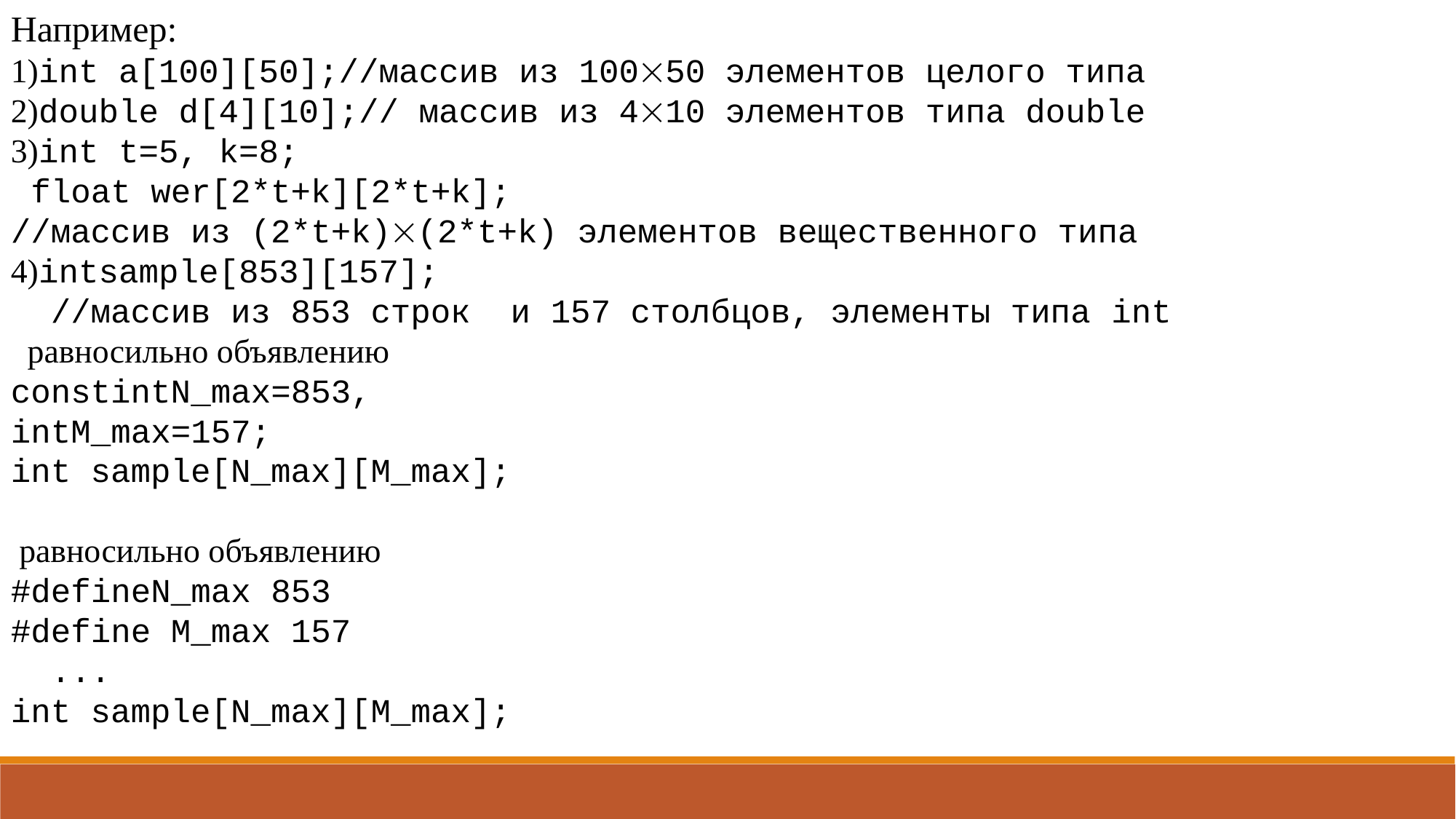

Например:
1)int a[100][50];//массив из 100×50 элементов целого типа
2)double d[4][10];// массив из 4×10 элементов типа double
3)int t=5, k=8;
 float wer[2*t+k][2*t+k];
//массив из (2*t+k)×(2*t+k) элементов вещественного типа
4)intsample[853][157];
  //массив из 853 строк  и 157 столбцов, элементы типа int
  равносильно объявлению
constintN_max=853,
intM_max=157;
int sample[N_max][M_max];

 равносильно объявлению
#defineN_max 853
#define M_max 157
  ...
int sample[N_max][M_max];